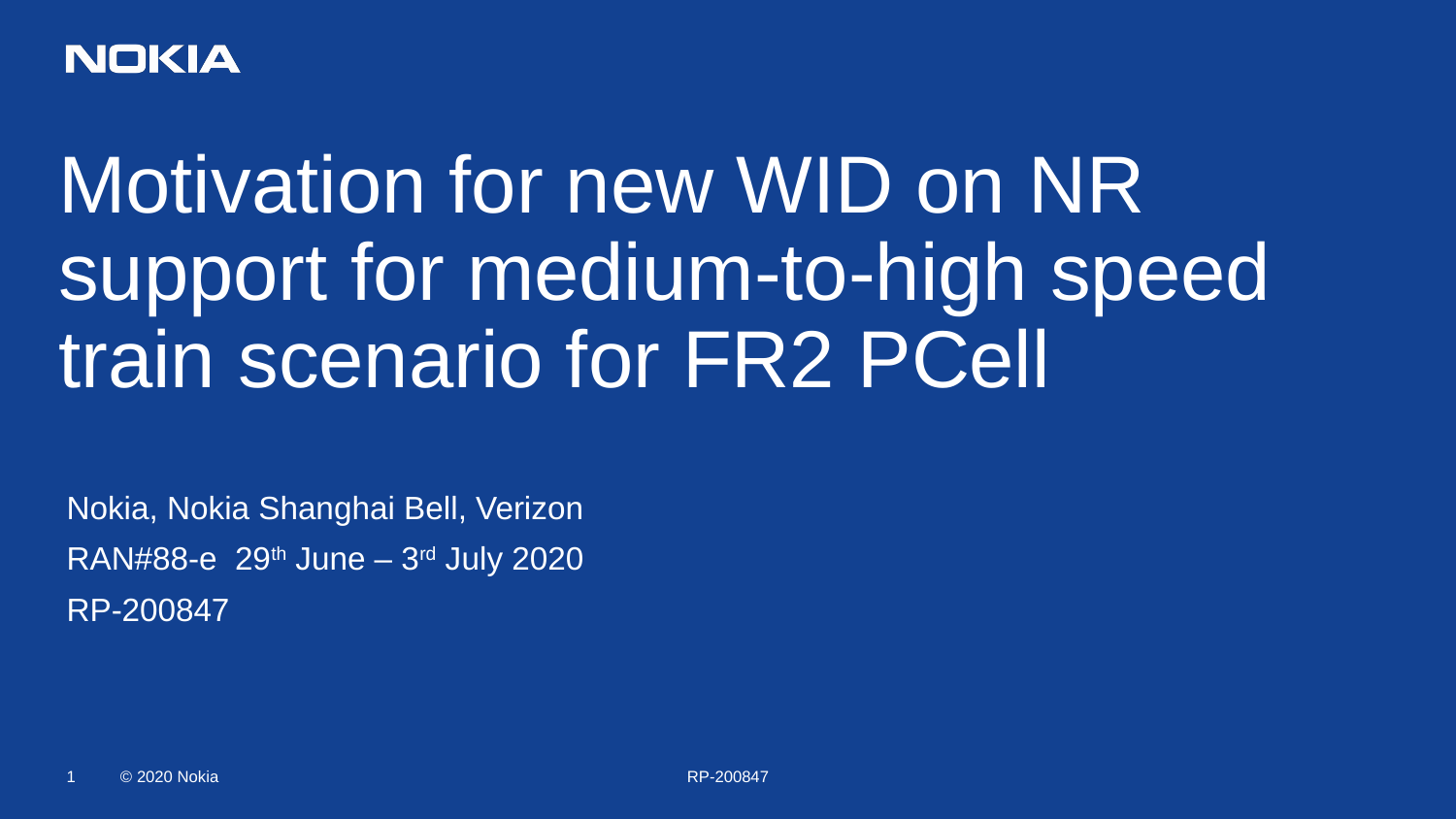

Motivation for new WID on NR support for medium-to-high speed train scenario for FR2 PCell
Nokia, Nokia Shanghai Bell, Verizon
RAN#88-e  29th June – 3rd July 2020
RP-200847
RP-200847